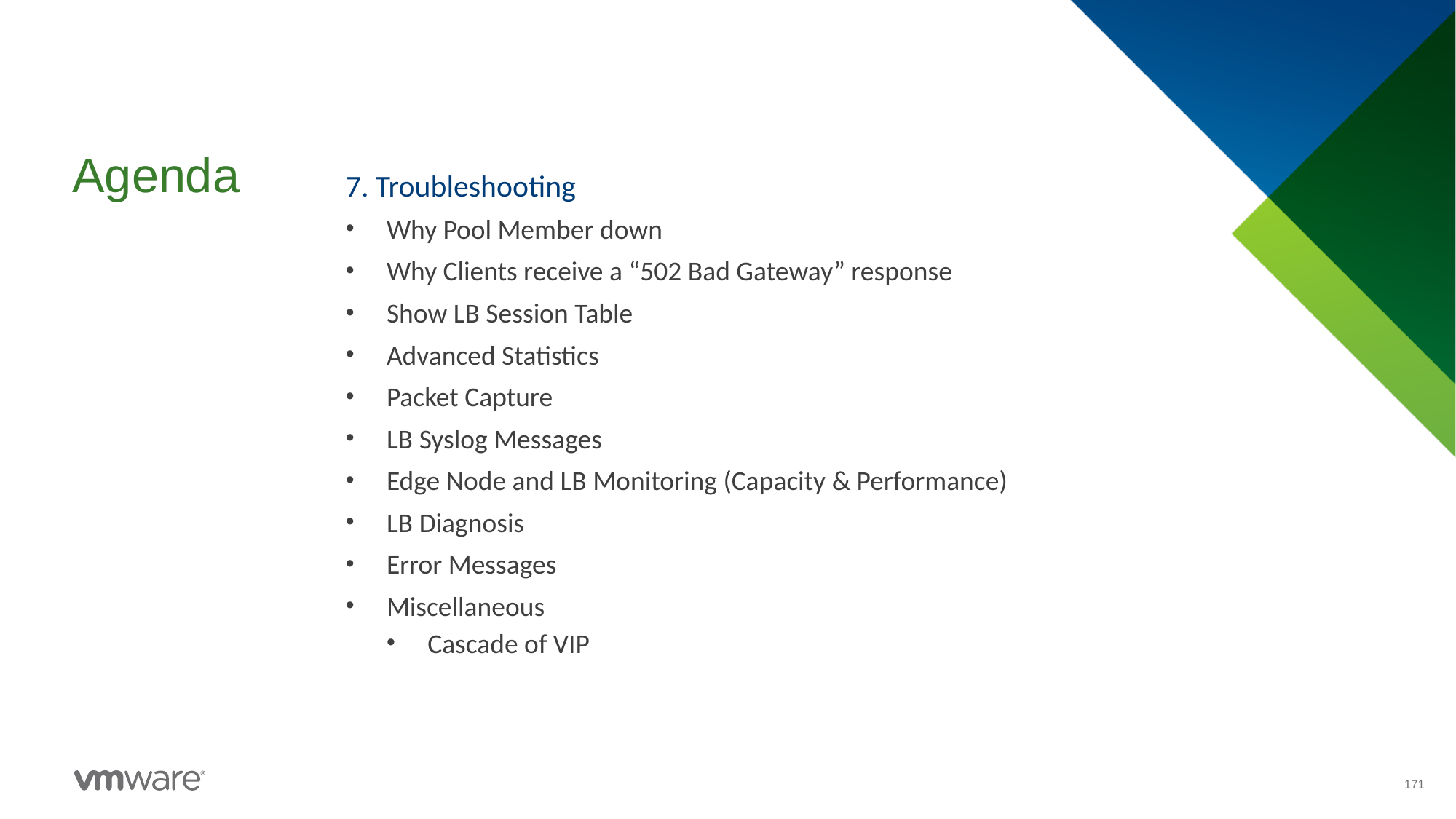

7. Troubleshooting
Why Pool Member down
Why Clients receive a “502 Bad Gateway” response
Show LB Session Table
Advanced Statistics
Packet Capture
LB Syslog Messages
Edge Node and LB Monitoring (Capacity & Performance)
LB Diagnosis
Error Messages
Miscellaneous
Cascade of VIP